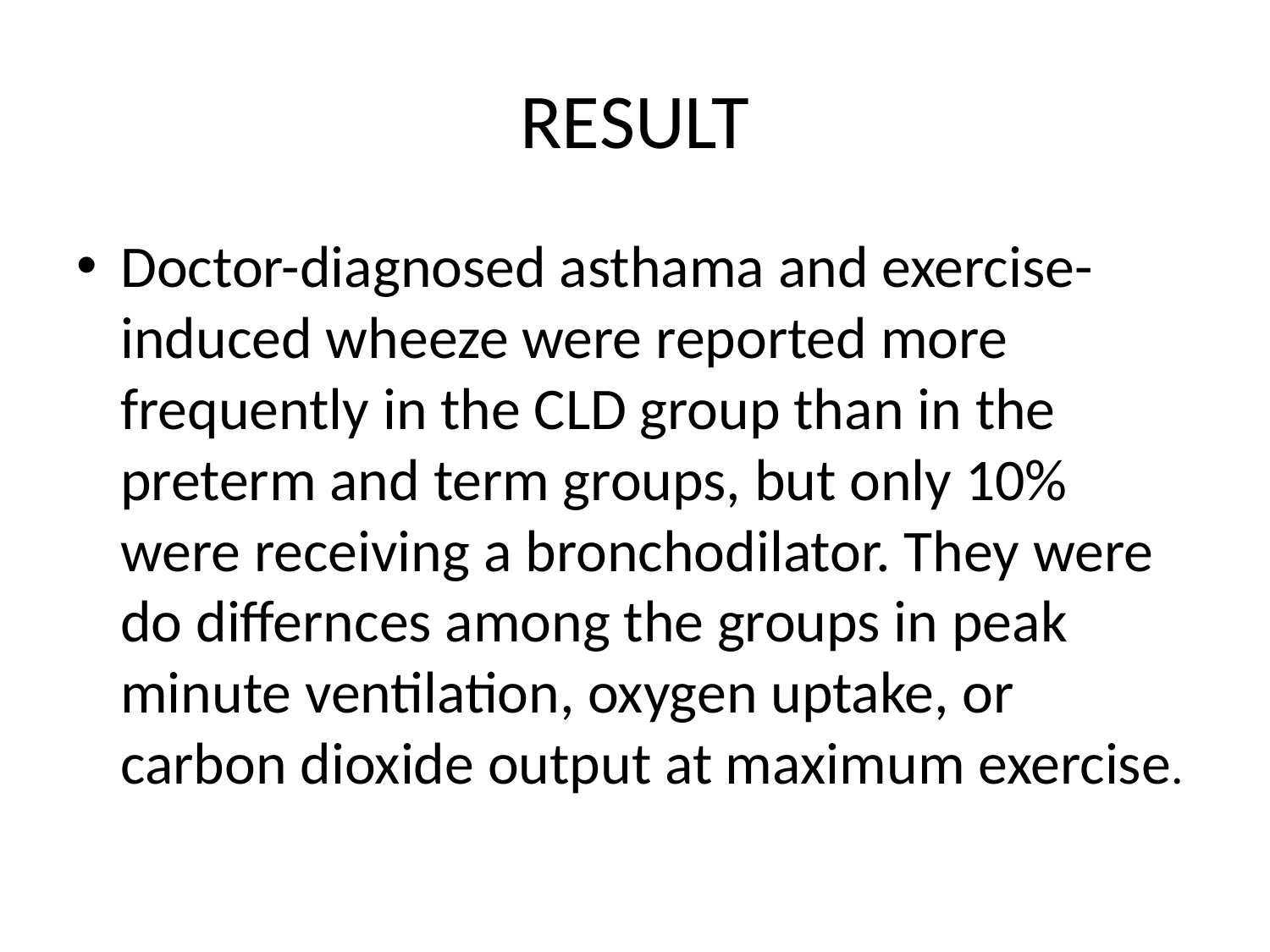

# RESULT
Doctor-diagnosed asthama and exercise-induced wheeze were reported more frequently in the CLD group than in the preterm and term groups, but only 10% were receiving a bronchodilator. They were do differnces among the groups in peak minute ventilation, oxygen uptake, or carbon dioxide output at maximum exercise.